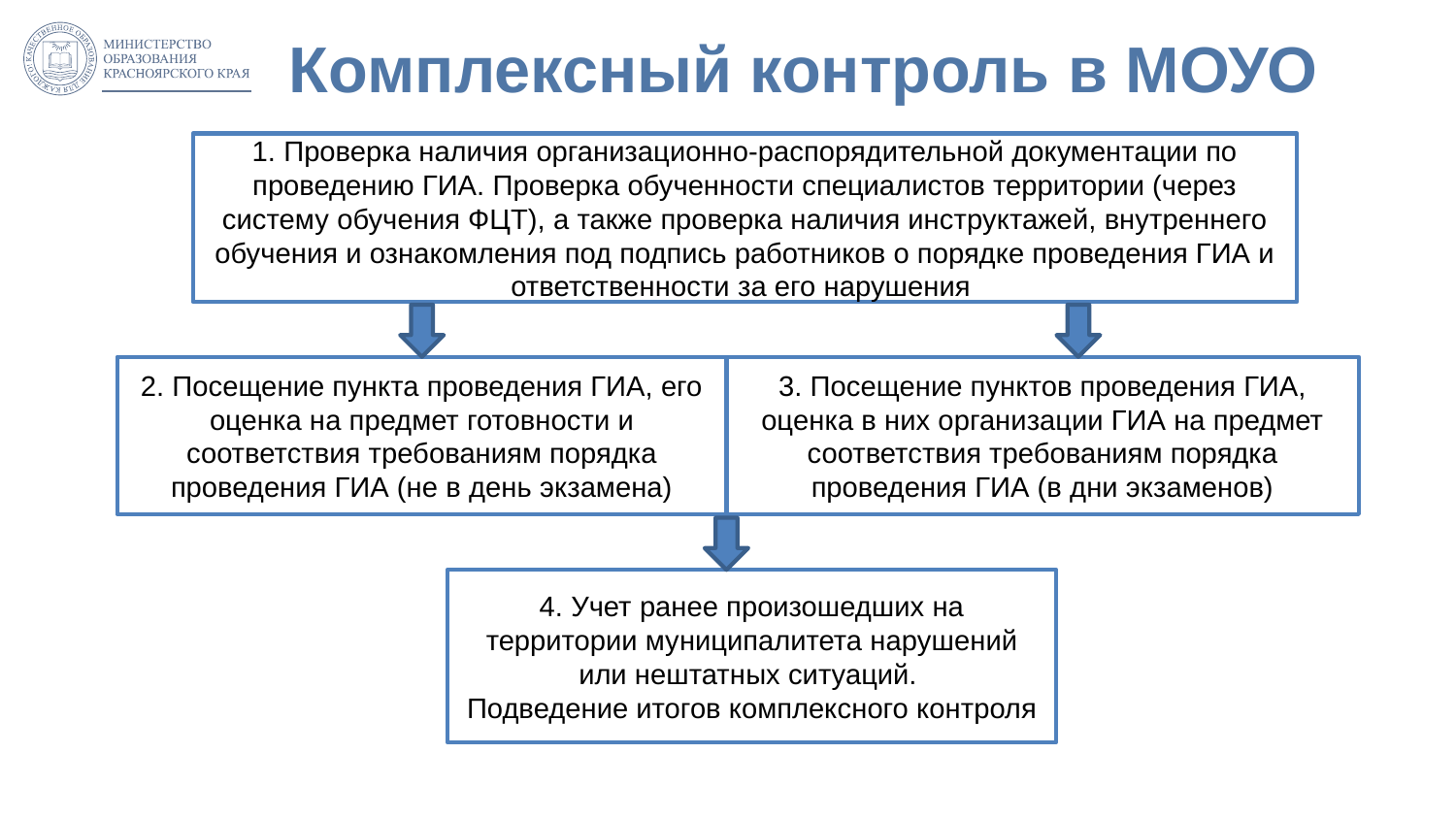

# Комплексный контроль в МОУО
1. Проверка наличия организационно-распорядительной документации по проведению ГИА. Проверка обученности специалистов территории (через систему обучения ФЦТ), а также проверка наличия инструктажей, внутреннего обучения и ознакомления под подпись работников о порядке проведения ГИА и ответственности за его нарушения

2. Посещение пункта проведения ГИА, его оценка на предмет готовности и соответствия требованиям порядка проведения ГИА (не в день экзамена)
3. Посещение пунктов проведения ГИА, оценка в них организации ГИА на предмет соответствия требованиям порядка проведения ГИА (в дни экзаменов)

4. Учет ранее произошедших на территории муниципалитета нарушений или нештатных ситуаций.
Подведение итогов комплексного контроля
13